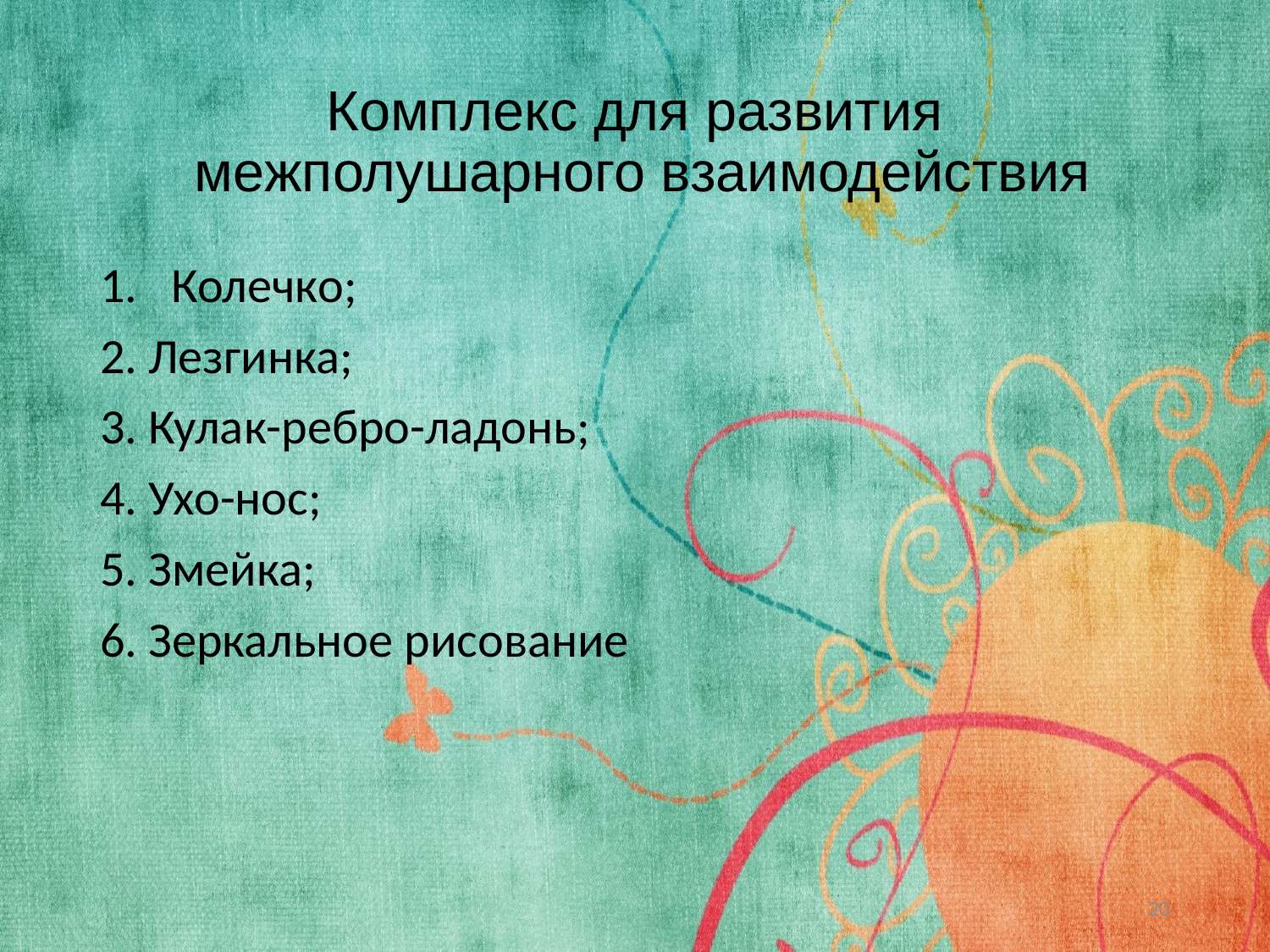

# Комплекс для развития межполушарного взаимодействия
Колечко;
2. Лезгинка;
3. Кулак-ребро-ладонь;
4. Ухо-нос;
5. Змейка;
6. Зеркальное рисование

20